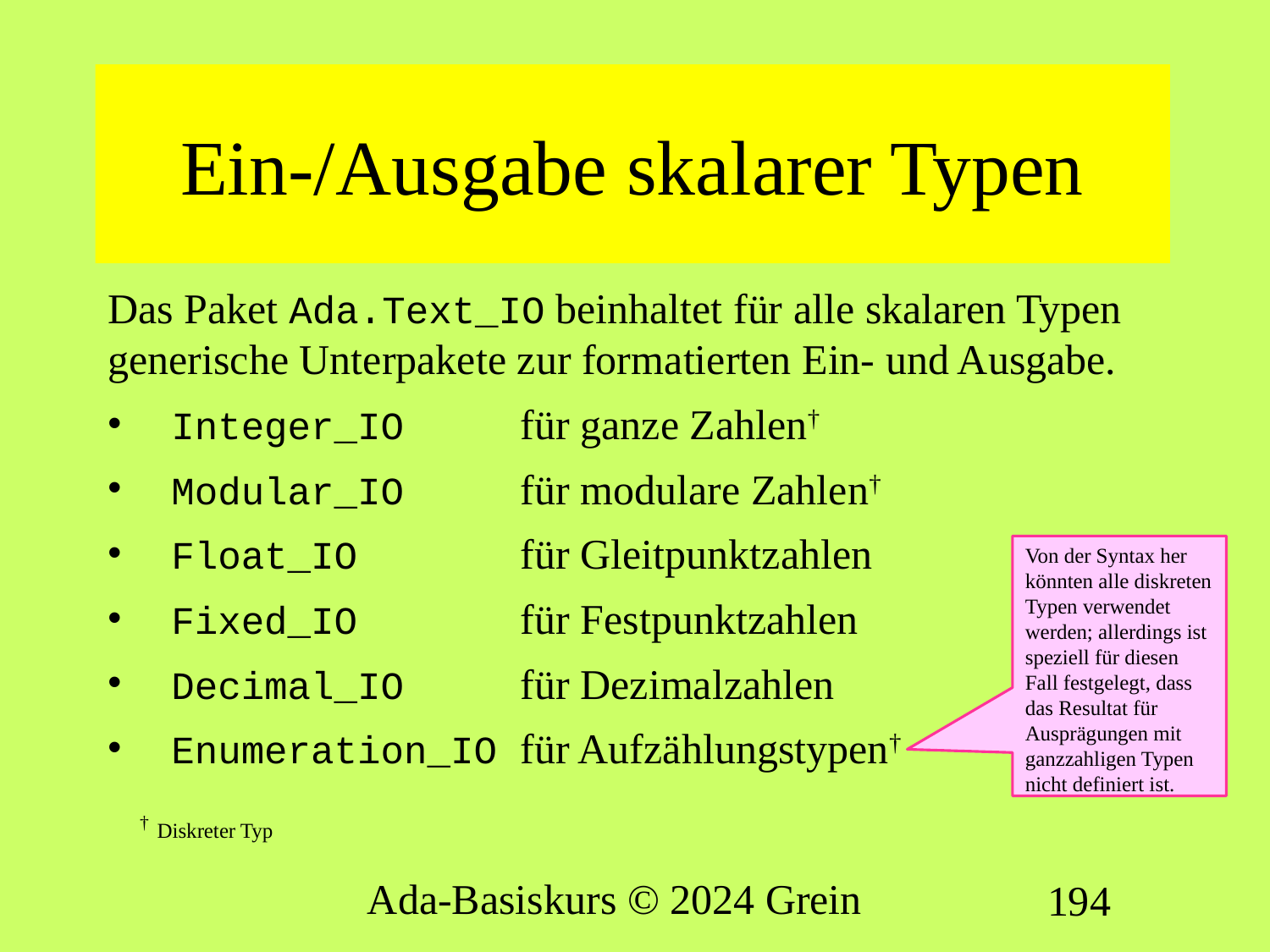

# Ein-/Ausgabe skalarer Typen
Das Paket Ada.Text_IO beinhaltet für alle skalaren Typen generische Unterpakete zur formatierten Ein- und Ausgabe.
Integer_IO     für ganze Zahlen†
Modular_IO     für modulare Zahlen†
Float_IO       für Gleitpunktzahlen
Fixed_IO       für Festpunktzahlen
Decimal_IO     für Dezimalzahlen
Enumeration_IO für Aufzählungstypen†

    † Diskreter Typ
Von der Syntax her könnten alle diskreten Typen verwendet werden; allerdings ist speziell für diesen Fall festgelegt, dass das Resultat für Ausprägungen mit ganzzahligen Typen nicht definiert ist.
Ada-Basiskurs © 2024 Grein
194